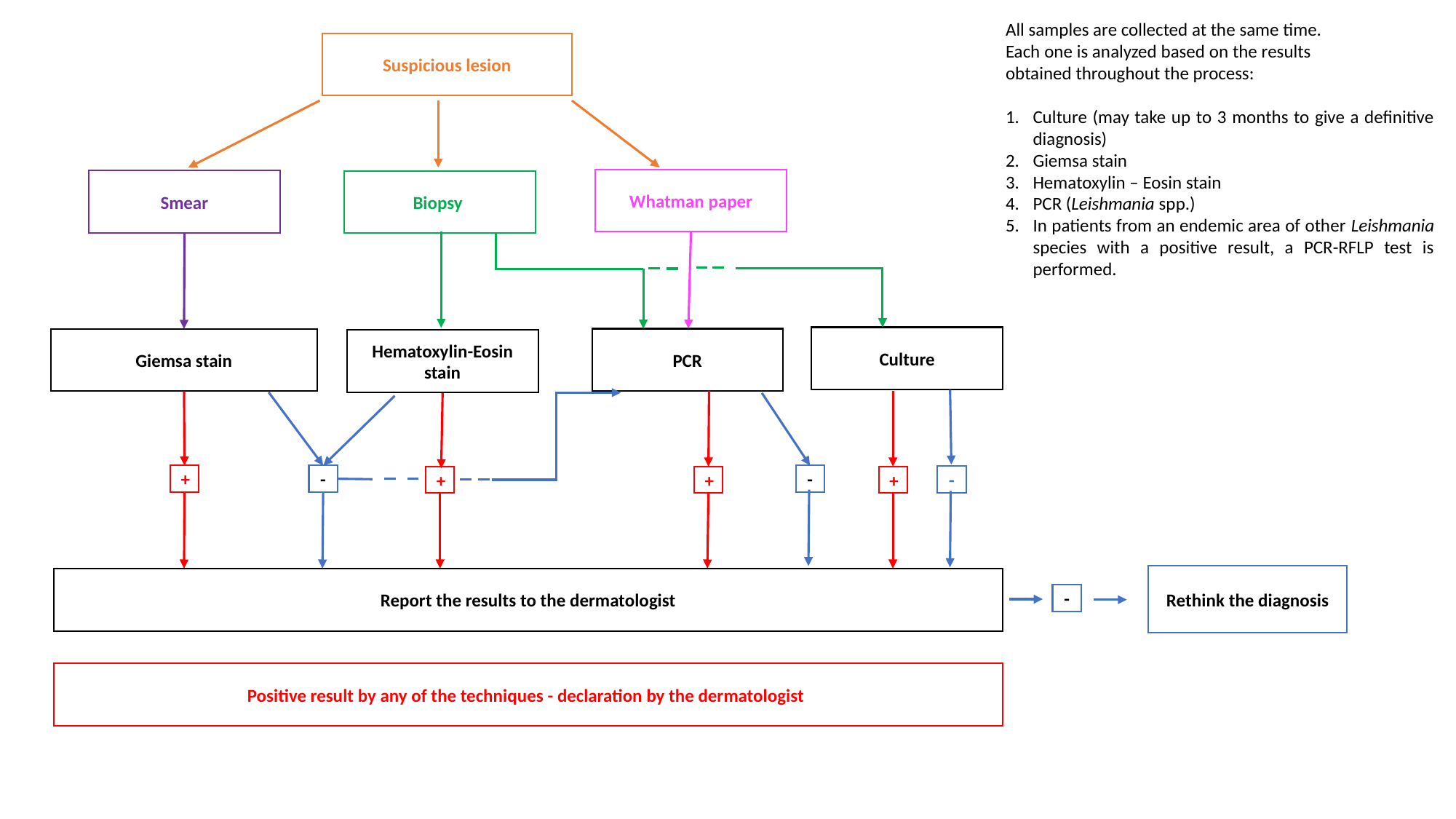

All samples are collected at the same time.
Each one is analyzed based on the results
obtained throughout the process:

Culture (may take up to 3 months to give a definitive diagnosis)
Giemsa stain
Hematoxylin – Eosin stain
PCR (Leishmania spp.)
In patients from an endemic area of other Leishmania species with a positive result, a PCR-RFLP test is performed.

Suspicious lesion

Whatman paper
Smear
Biopsy
Culture
PCR
Giemsa stain

Hematoxylin-Eosin stain

-
-
+
-
+
+
+
Rethink the diagnosis
Report the results to the dermatologist
-
Positive result by any of the techniques - declaration by the dermatologist